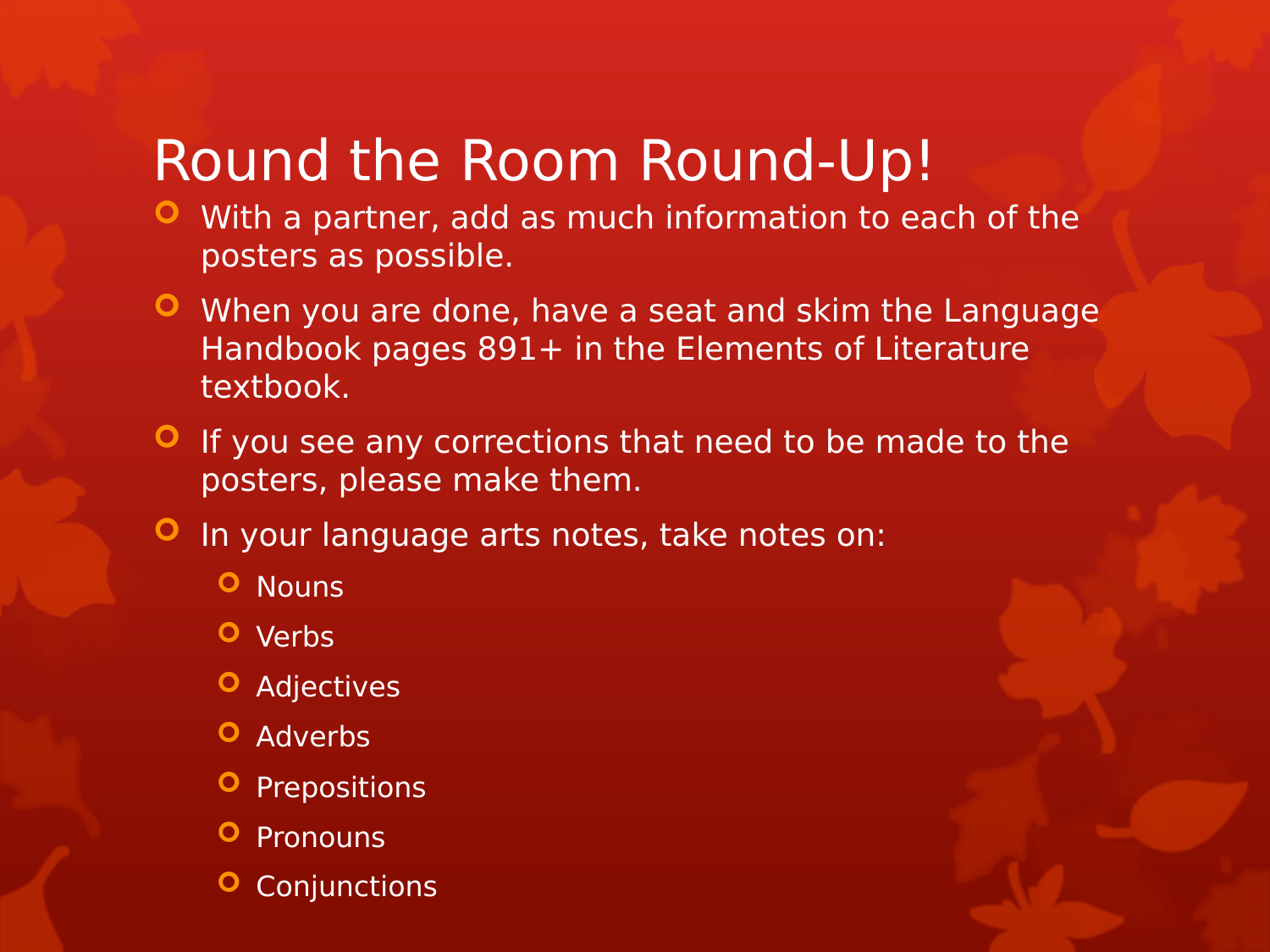

# Round the Room Round-Up!
With a partner, add as much information to each of the posters as possible.
When you are done, have a seat and skim the Language Handbook pages 891+ in the Elements of Literature textbook.
If you see any corrections that need to be made to the posters, please make them.
In your language arts notes, take notes on:
Nouns
Verbs
Adjectives
Adverbs
Prepositions
Pronouns
Conjunctions